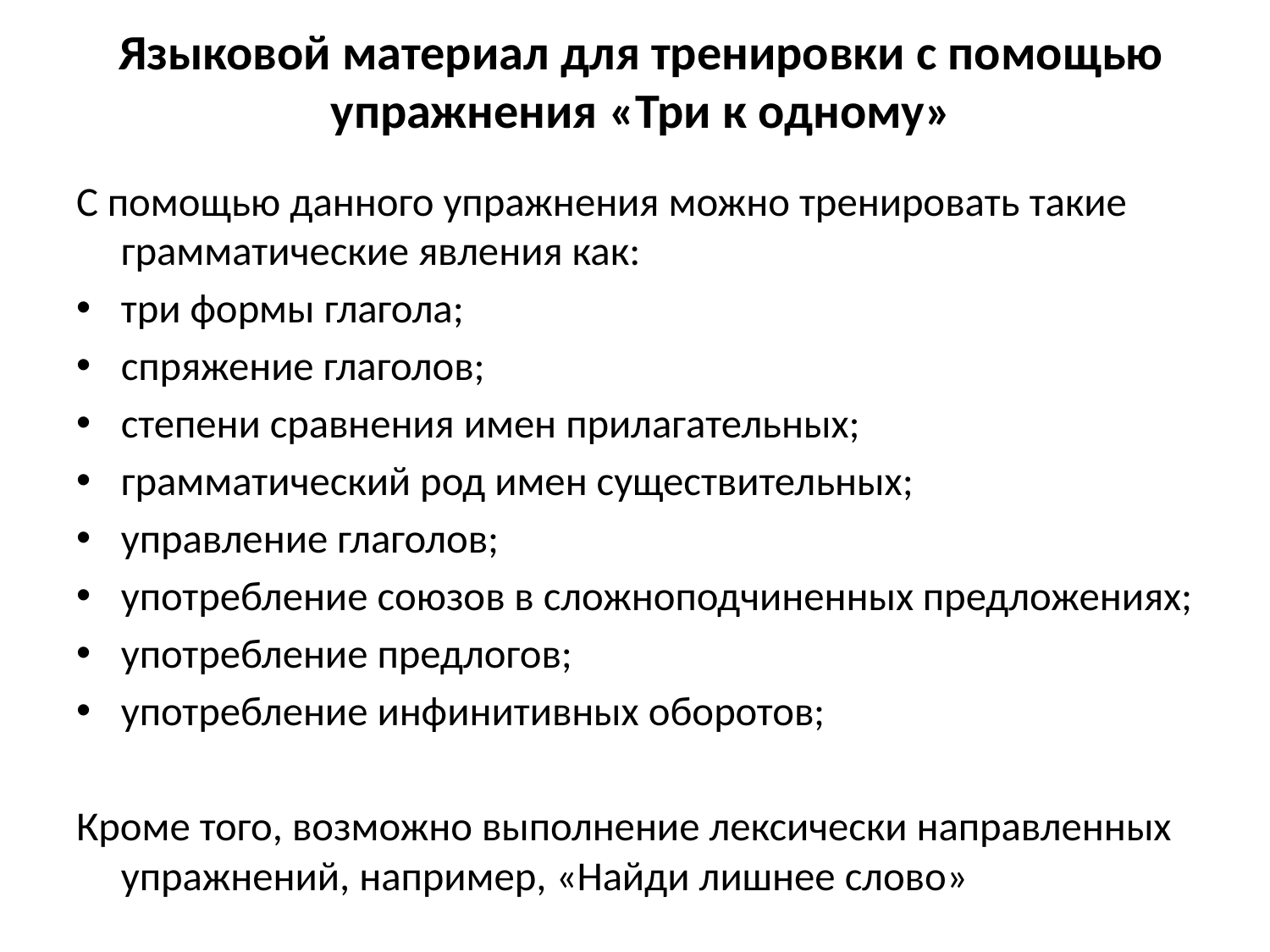

# Языковой материал для тренировки с помощью упражнения «Три к одному»
С помощью данного упражнения можно тренировать такие грамматические явления как:
три формы глагола;
спряжение глаголов;
степени сравнения имен прилагательных;
грамматический род имен существительных;
управление глаголов;
употребление союзов в сложноподчиненных предложениях;
употребление предлогов;
употребление инфинитивных оборотов;

Кроме того, возможно выполнение лексически направленных упражнений, например, «Найди лишнее слово»